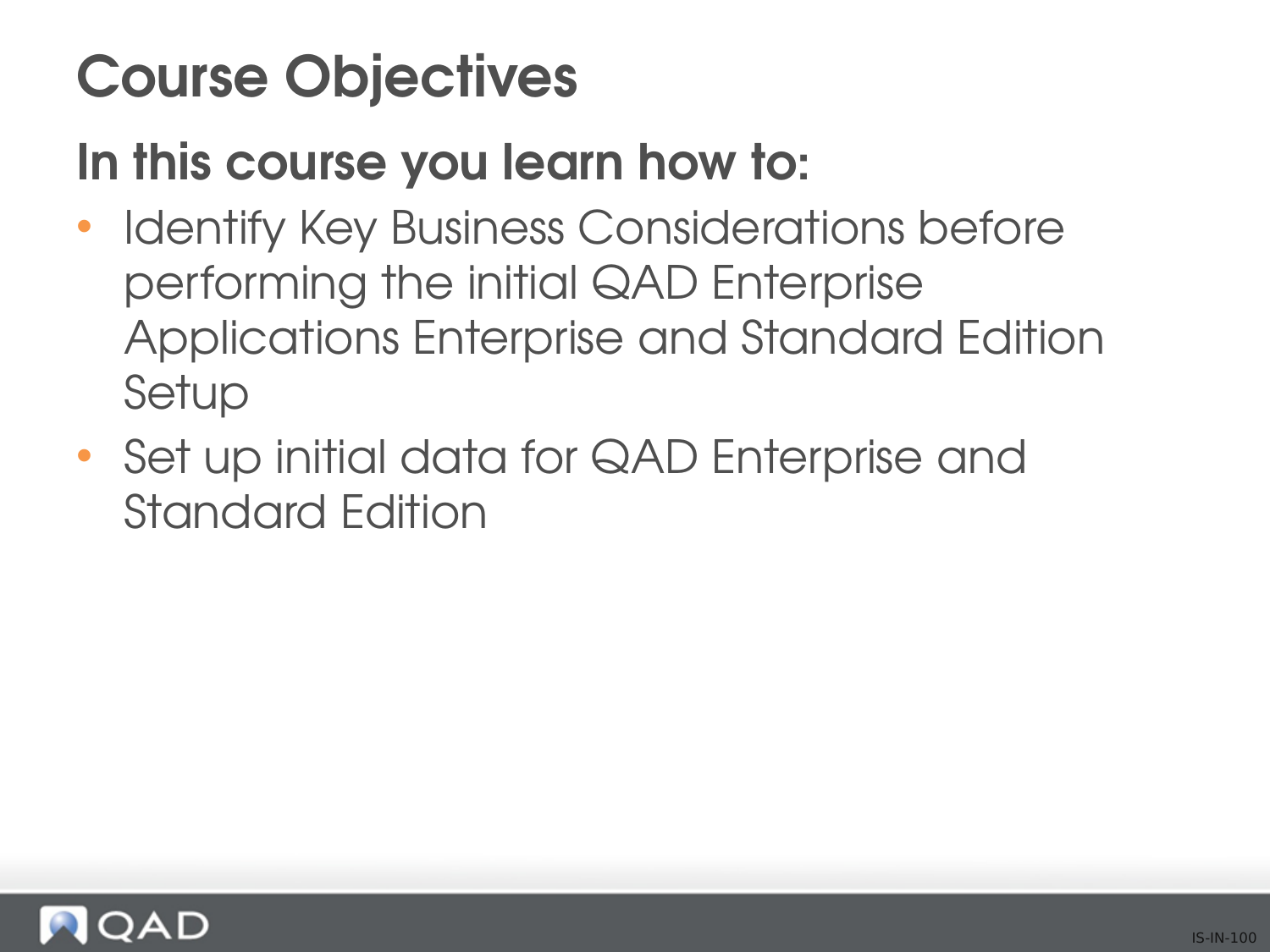

# Course Objectives
In this course you learn how to:
Identify Key Business Considerations before performing the initial QAD Enterprise Applications Enterprise and Standard Edition Setup
Set up initial data for QAD Enterprise and Standard Edition
IS-IN-100